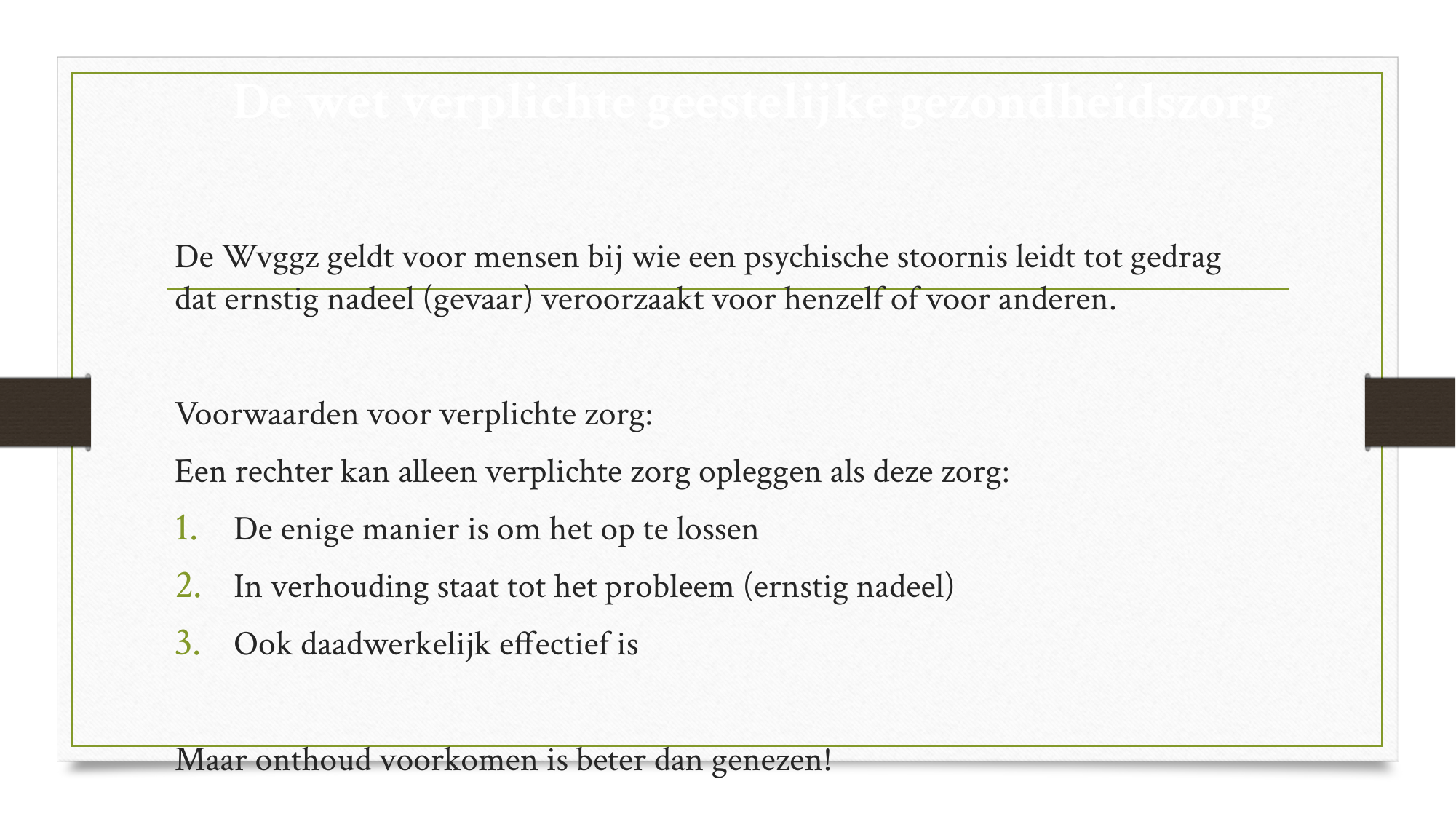

# De wet verplichte geestelijke gezondheidszorg
De Wvggz geldt voor mensen bij wie een psychische stoornis leidt tot gedrag dat ernstig nadeel (gevaar) veroorzaakt voor henzelf of voor anderen.

Voorwaarden voor verplichte zorg:
Een rechter kan alleen verplichte zorg opleggen als deze zorg:
De enige manier is om het op te lossen
In verhouding staat tot het probleem (ernstig nadeel)
Ook daadwerkelijk effectief is

Maar onthoud voorkomen is beter dan genezen!